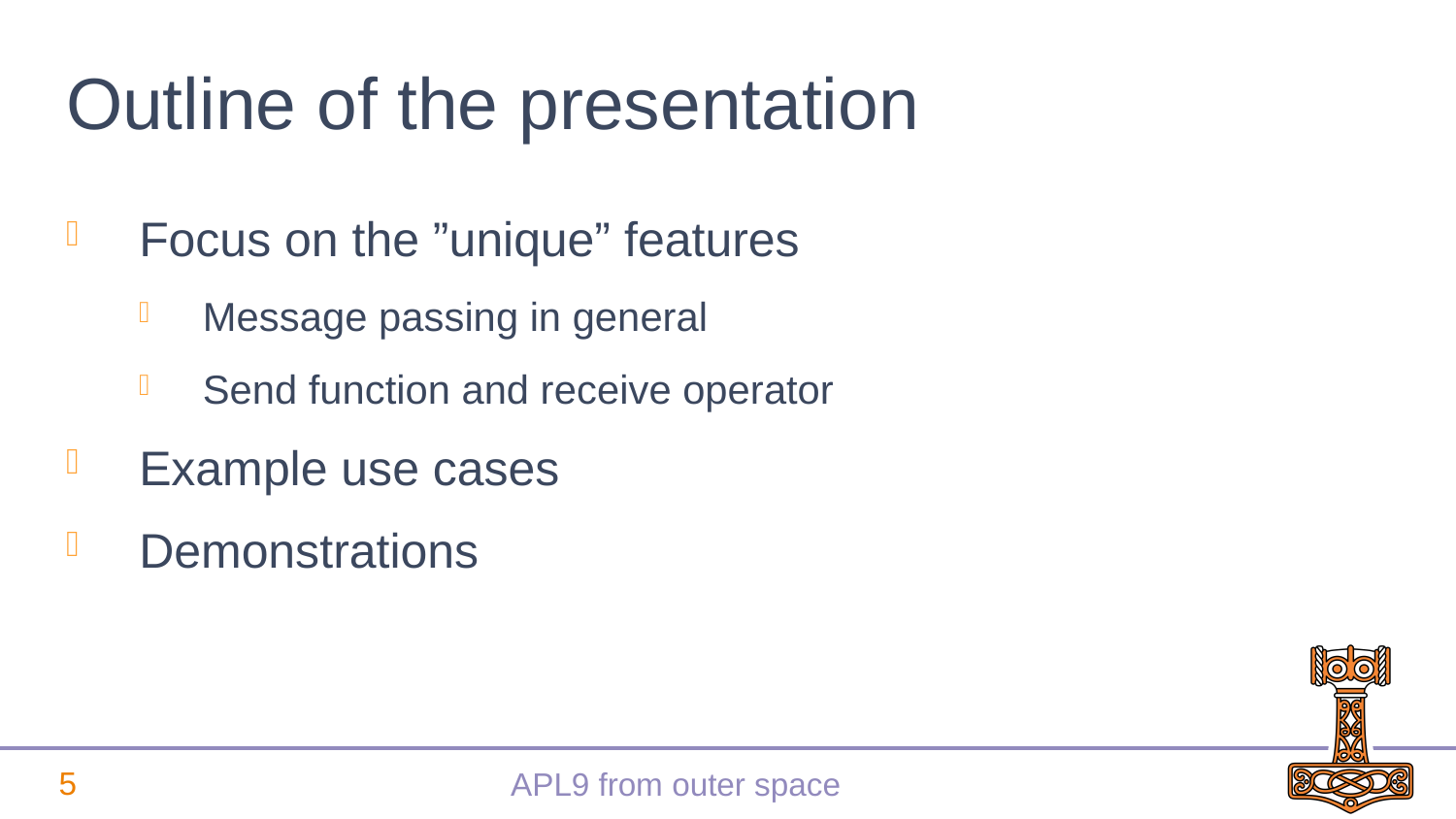

# Outline of the presentation
Focus on the ”unique” features
Message passing in general
Send function and receive operator
Example use cases
Demonstrations

5